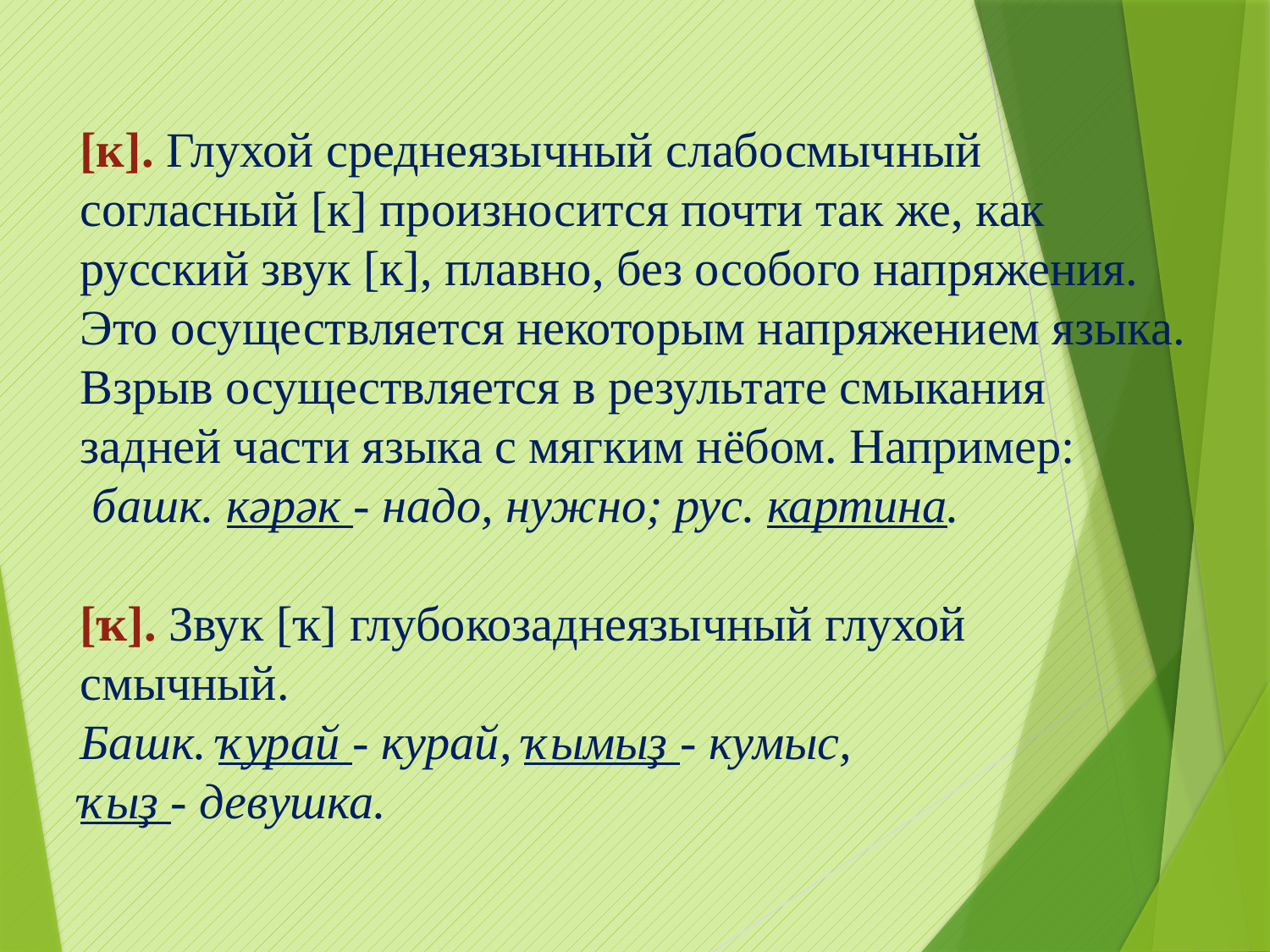

[к]. Глухой среднеязычный слабосмычный
согласный [к] произносится почти так же, как
русский звук [к], плавно, без особого напряжения.
Это осуществляется некоторым напряжением языка.
Взрыв осуществляется в результате смыкания
задней части языка с мягким нёбом. Например:
 башк. кәрәк - надо, нужно; рус. картина.

[ҡ]. Звук [ҡ] глубокозаднеязычный глухой
смычный.
Башк. ҡурай - курай, ҡымыҙ - кумыс,
ҡыҙ - девушка.